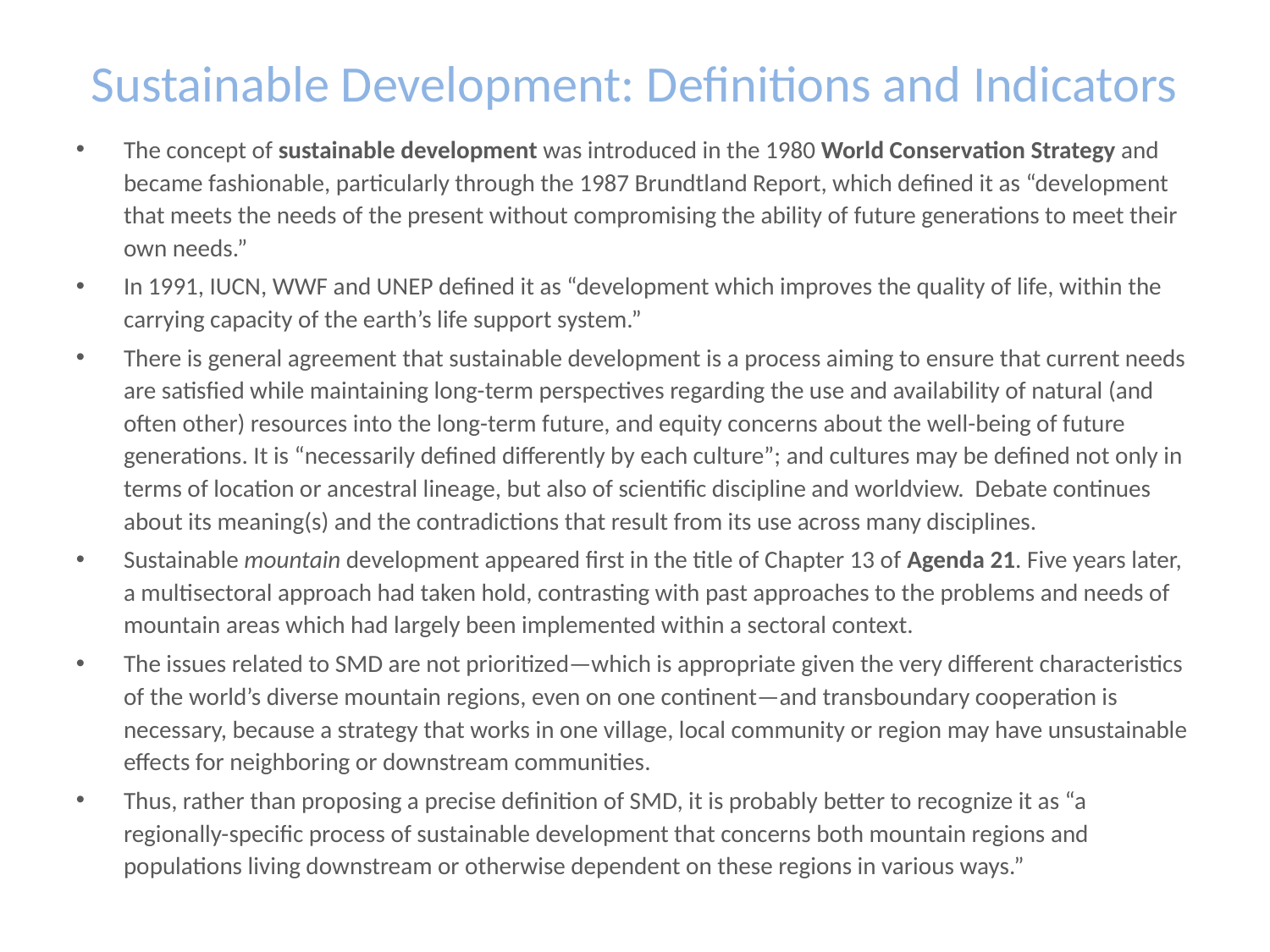

# Sustainable Development: Definitions and Indicators
The concept of sustainable development was introduced in the 1980 World Conservation Strategy and became fashionable, particularly through the 1987 Brundtland Report, which defined it as “development that meets the needs of the present without compromising the ability of future generations to meet their own needs.”
In 1991, IUCN, WWF and UNEP defined it as “development which improves the quality of life, within the carrying capacity of the earth’s life support system.”
There is general agreement that sustainable development is a process aiming to ensure that current needs are satisfied while maintaining long-term perspectives regarding the use and availability of natural (and often other) resources into the long-term future, and equity concerns about the well-being of future generations. It is “necessarily defined differently by each culture”; and cultures may be defined not only in terms of location or ancestral lineage, but also of scientific discipline and worldview.  Debate continues about its meaning(s) and the contradictions that result from its use across many disciplines.
Sustainable mountain development appeared first in the title of Chapter 13 of Agenda 21. Five years later, a multisectoral approach had taken hold, contrasting with past approaches to the problems and needs of mountain areas which had largely been implemented within a sectoral context.
The issues related to SMD are not prioritized—which is appropriate given the very different characteristics of the world’s diverse mountain regions, even on one continent—and transboundary cooperation is necessary, because a strategy that works in one village, local community or region may have unsustainable effects for neighboring or downstream communities.
Thus, rather than proposing a precise definition of SMD, it is probably better to recognize it as “a regionally-specific process of sustainable development that concerns both mountain regions and populations living downstream or otherwise dependent on these regions in various ways.”